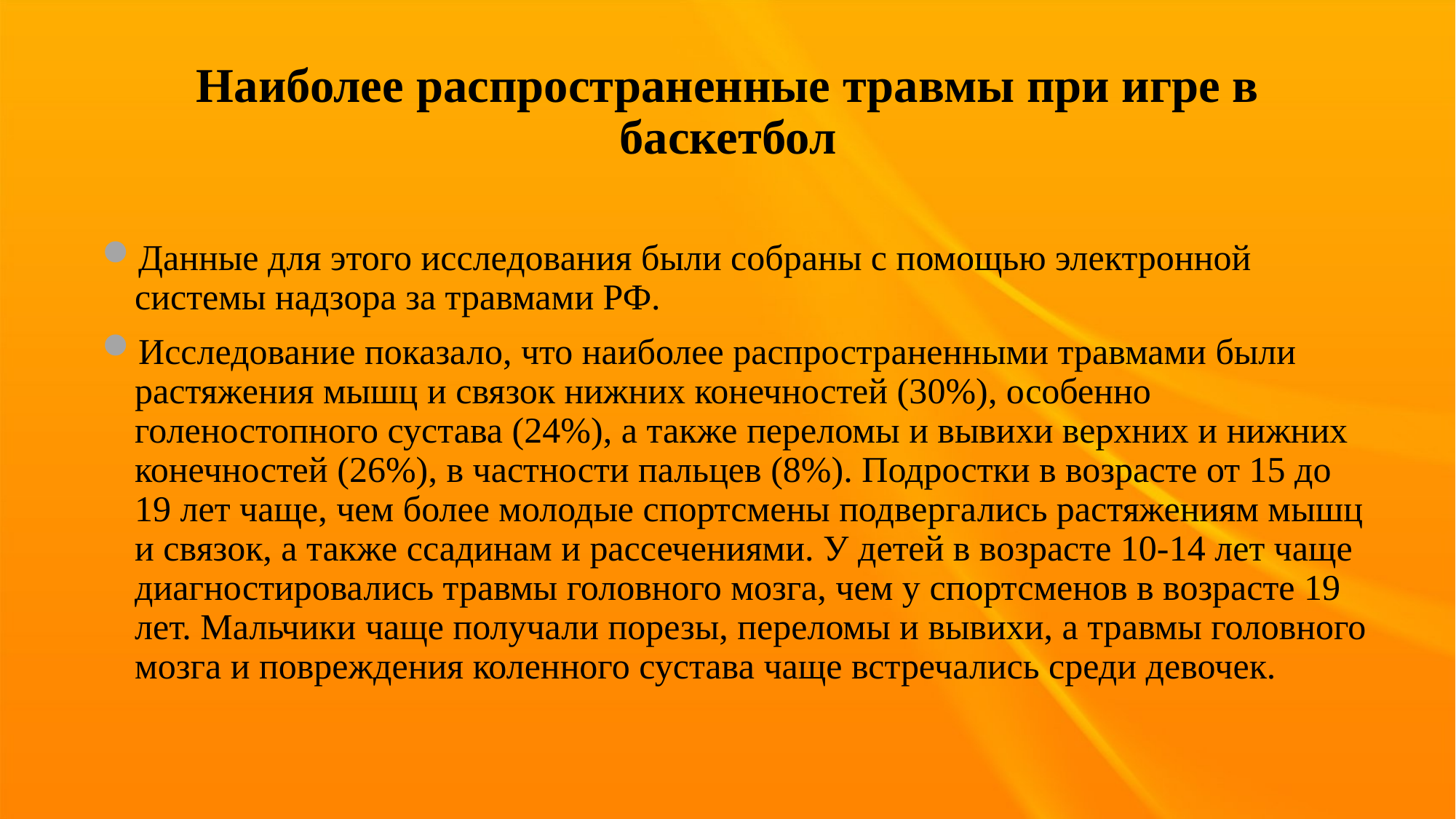

Наиболее распространенные травмы при игре в баскетбол
Данные для этого исследования были собраны с помощью электронной системы надзора за травмами РФ.
Исследование показало, что наиболее распространенными травмами были растяжения мышц и связок нижних конечностей (30%), особенно голеностопного сустава (24%), а также переломы и вывихи верхних и нижних конечностей (26%), в частности пальцев (8%). Подростки в возрасте от 15 до 19 лет чаще, чем более молодые спортсмены подвергались растяжениям мышц и связок, а также ссадинам и рассечениями. У детей в возрасте 10-14 лет чаще диагностировались травмы головного мозга, чем у спортсменов в возрасте 19 лет. Мальчики чаще получали порезы, переломы и вывихи, а травмы головного мозга и повреждения коленного сустава чаще встречались среди девочек.